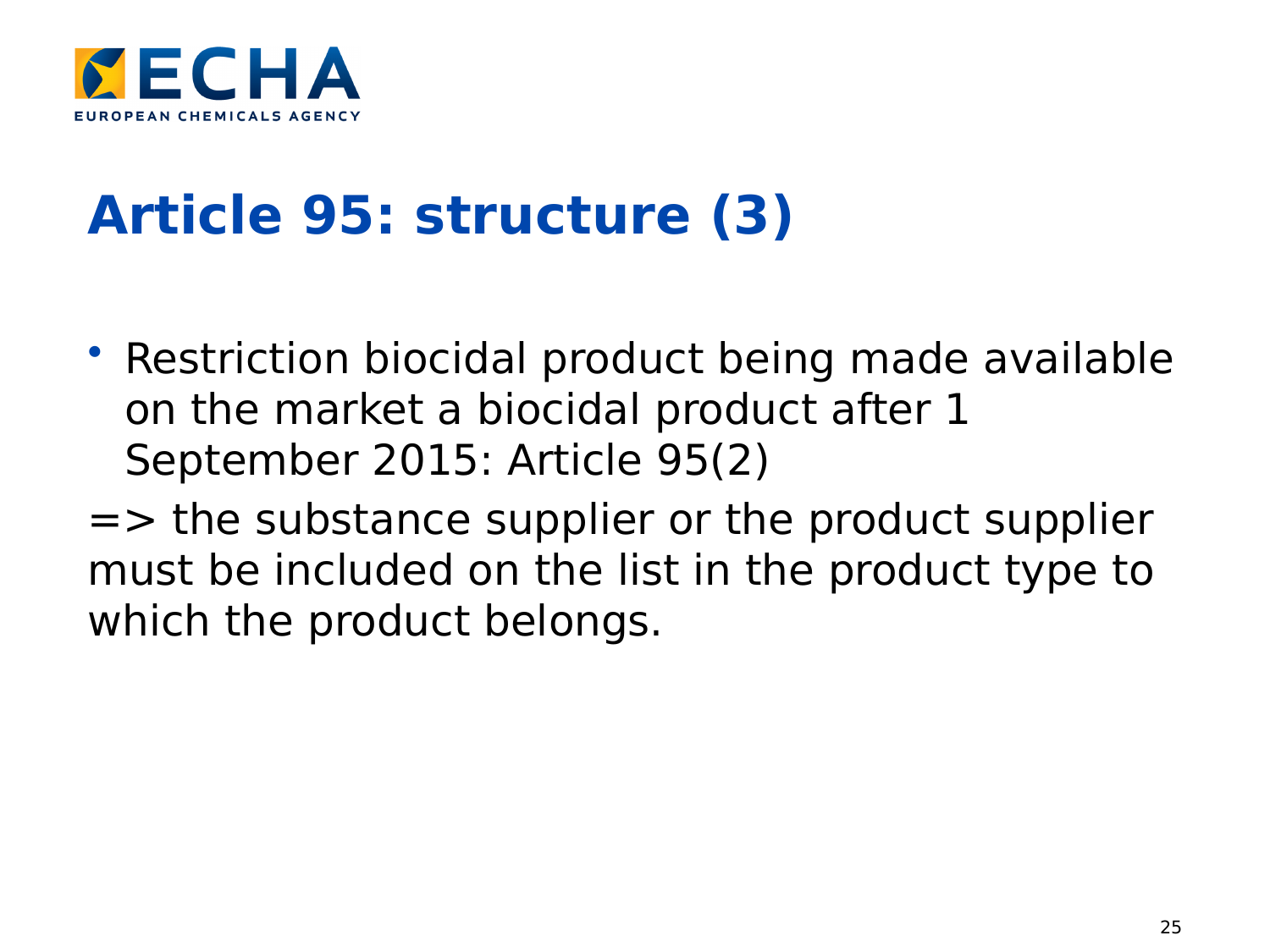

Article 95: structure (3)

Restriction biocidal product being made available on the market a biocidal product after 1 September 2015: Article 95(2)
=> the substance supplier or the product supplier must be included on the list in the product type to which the product belongs.
25